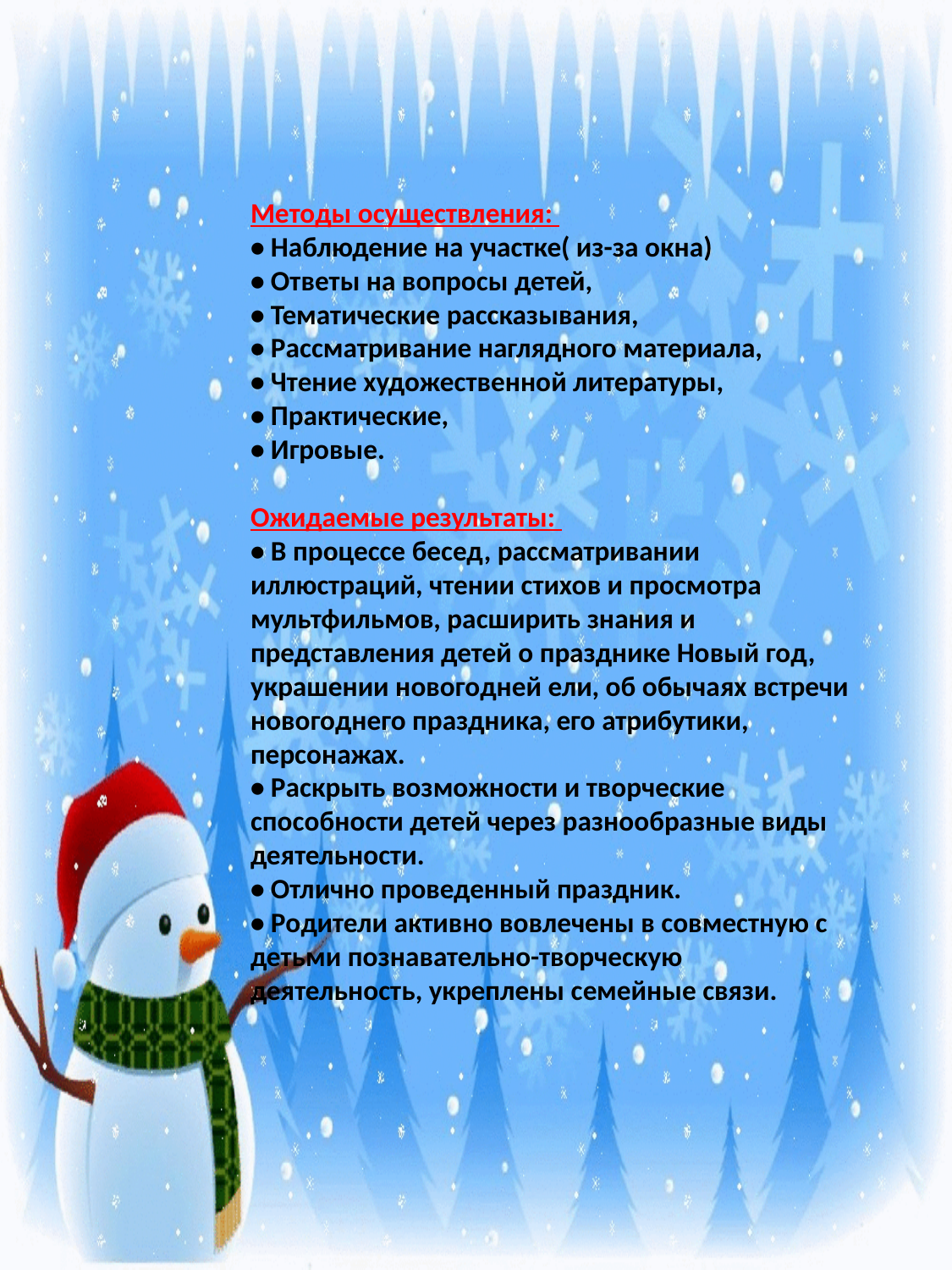

Методы осуществления: 
• Наблюдение на участке( из-за окна) 
• Ответы на вопросы детей, 
• Тематические рассказывания, 
• Рассматривание наглядного материала, 
• Чтение художественной литературы, 
• Практические, 
• Игровые. 
Ожидаемые результаты: 
• В процессе бесед, рассматривании иллюстраций, чтении стихов и просмотра мультфильмов, расширить знания и представления детей о празднике Новый год, украшении новогодней ели, об обычаях встречи новогоднего праздника, его атрибутики, персонажах. 
• Раскрыть возможности и творческие способности детей через разнообразные виды деятельности. 
• Отлично проведенный праздник. 
• Родители активно вовлечены в совместную с детьми познавательно-творческую деятельность, укреплены семейные связи.
#